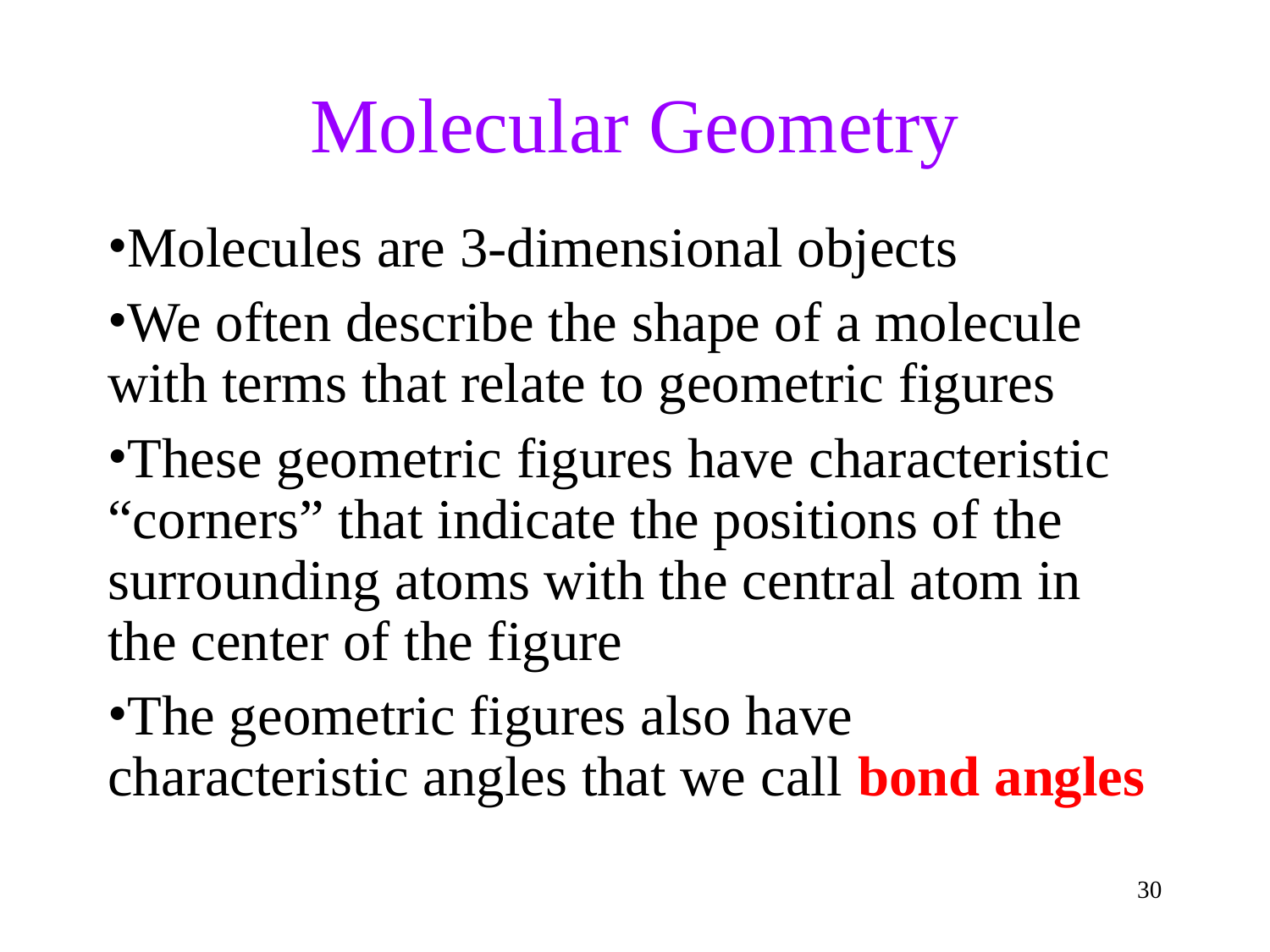

Molecular Geometry
Molecules are 3-dimensional objects
We often describe the shape of a molecule with terms that relate to geometric figures
These geometric figures have characteristic “corners” that indicate the positions of the surrounding atoms with the central atom in the center of the figure
The geometric figures also have characteristic angles that we call bond angles
30